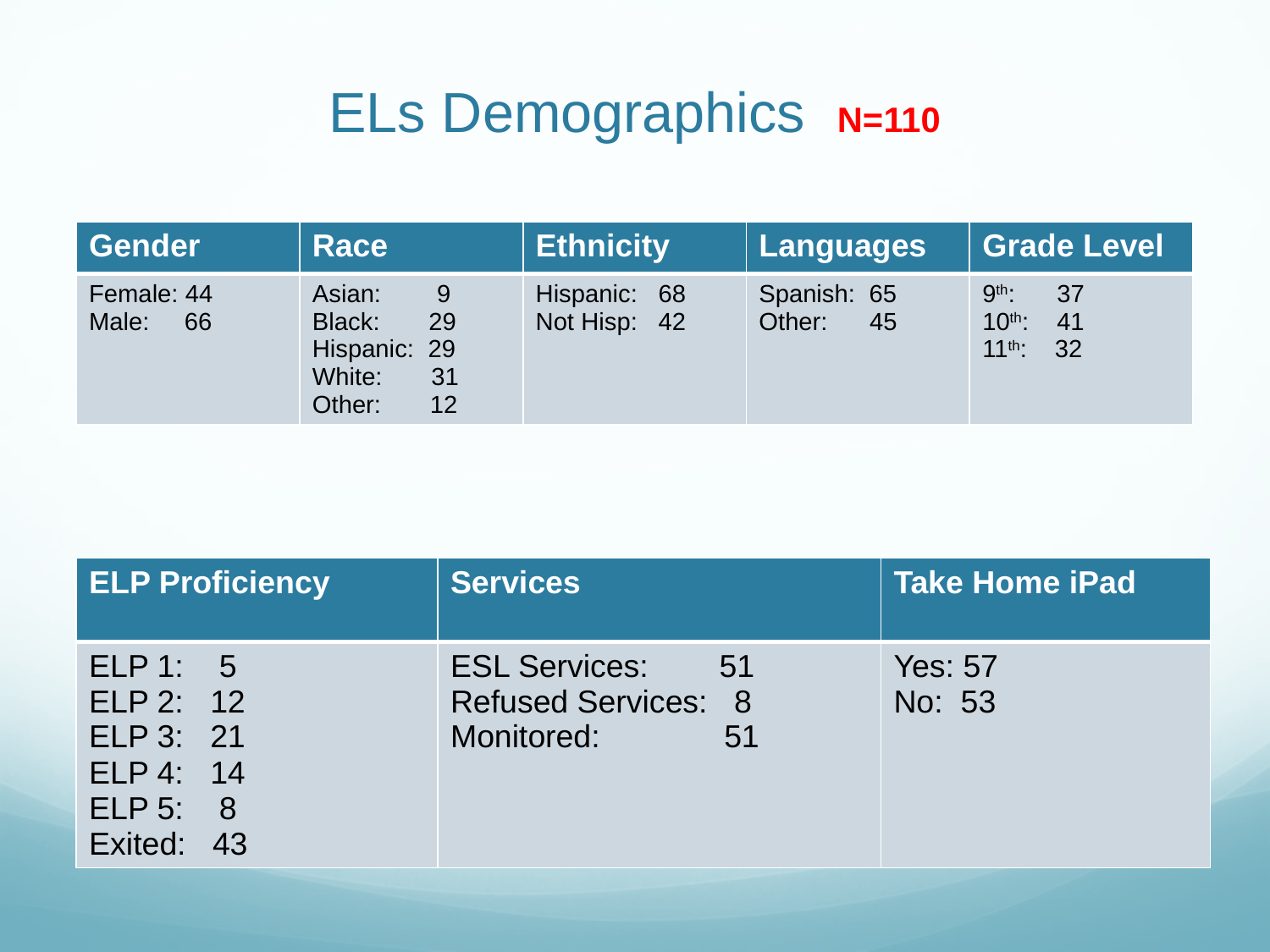

# ELs Demographics  N=110
| Gender | Race | Ethnicity | Languages | Grade Level |
| --- | --- | --- | --- | --- |
| Female: 44 Male: 66 | Asian: 9 Black: 29 Hispanic: 29 White: 31 Other: 12 | Hispanic: 68 Not Hisp: 42 | Spanish: 65 Other: 45 | 9th: 37 10th: 41 11th: 32 |
| ELP Proficiency | Services | Take Home iPad |
| --- | --- | --- |
| ELP 1: 5 ELP 2: 12 ELP 3: 21 ELP 4: 14 ELP 5: 8 Exited: 43 | ESL Services: 51 Refused Services: 8 Monitored: 51 | Yes: 57 No: 53 |